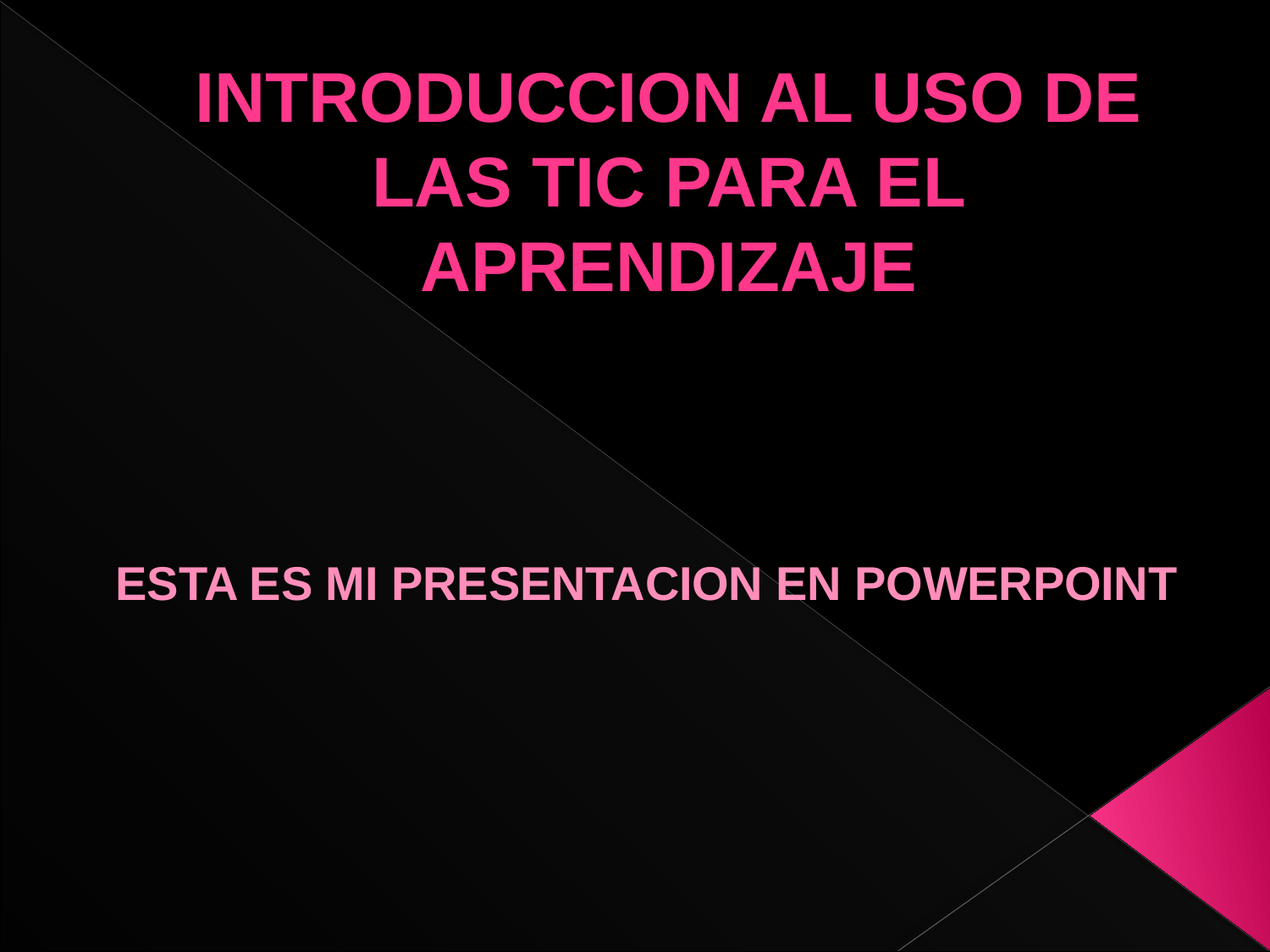

# INTRODUCCION AL USO DE LAS TIC PARA EL APRENDIZAJE

ESTA ES MI PRESENTACION EN POWERPOINT